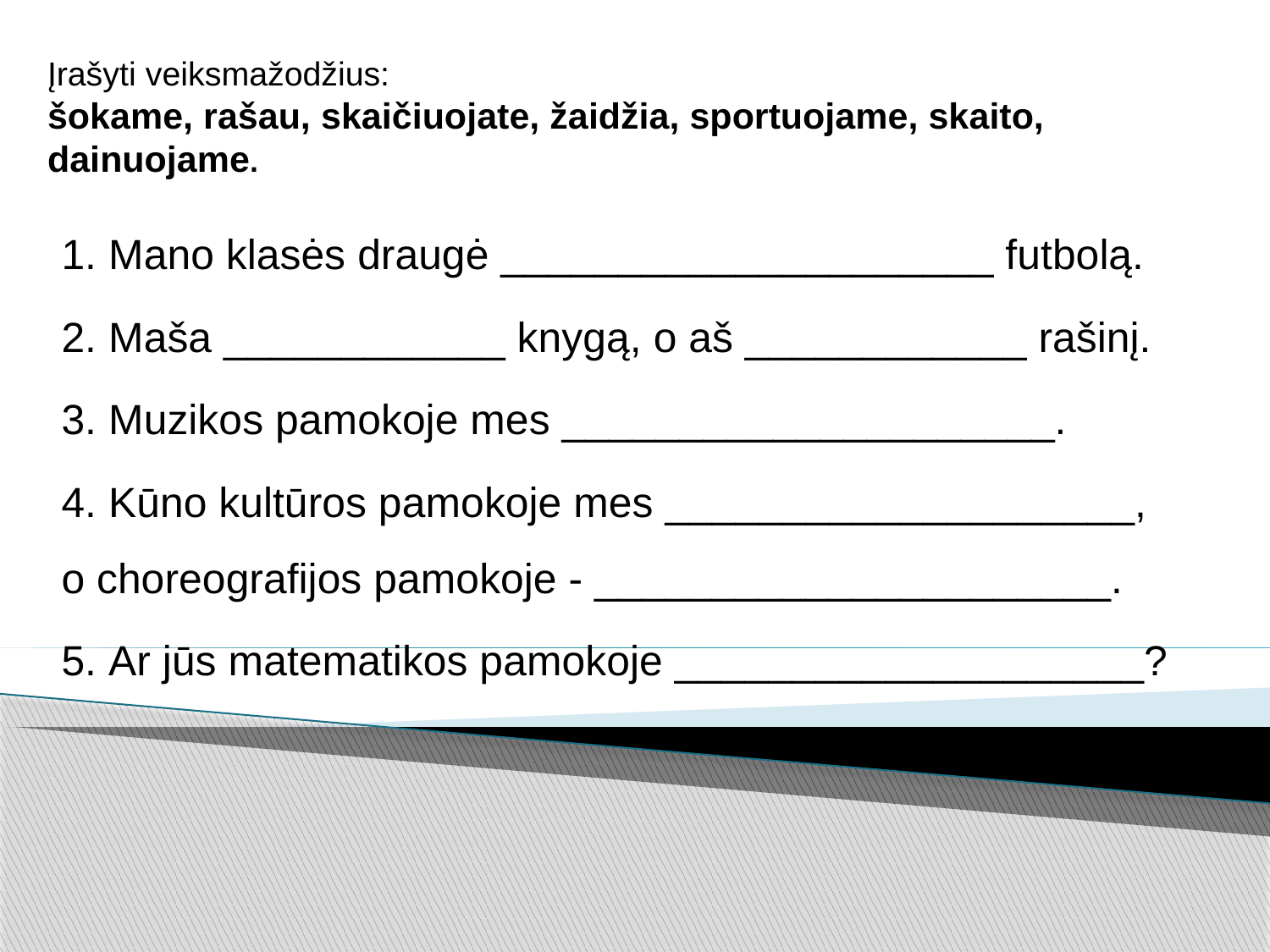

# Įrašyti veiksmažodžius: šokame, rašau, skaičiuojate, žaidžia, sportuojame, skaito, dainuojame.
1. Mano klasės draugė _____________________ futbolą.
2. Maša ____________ knygą, o aš ____________ rašinį.
3. Muzikos pamokoje mes _____________________.
4. Kūno kultūros pamokoje mes ____________________, o choreografijos pamokoje - ______________________.
5. Ar jūs matematikos pamokoje ____________________?